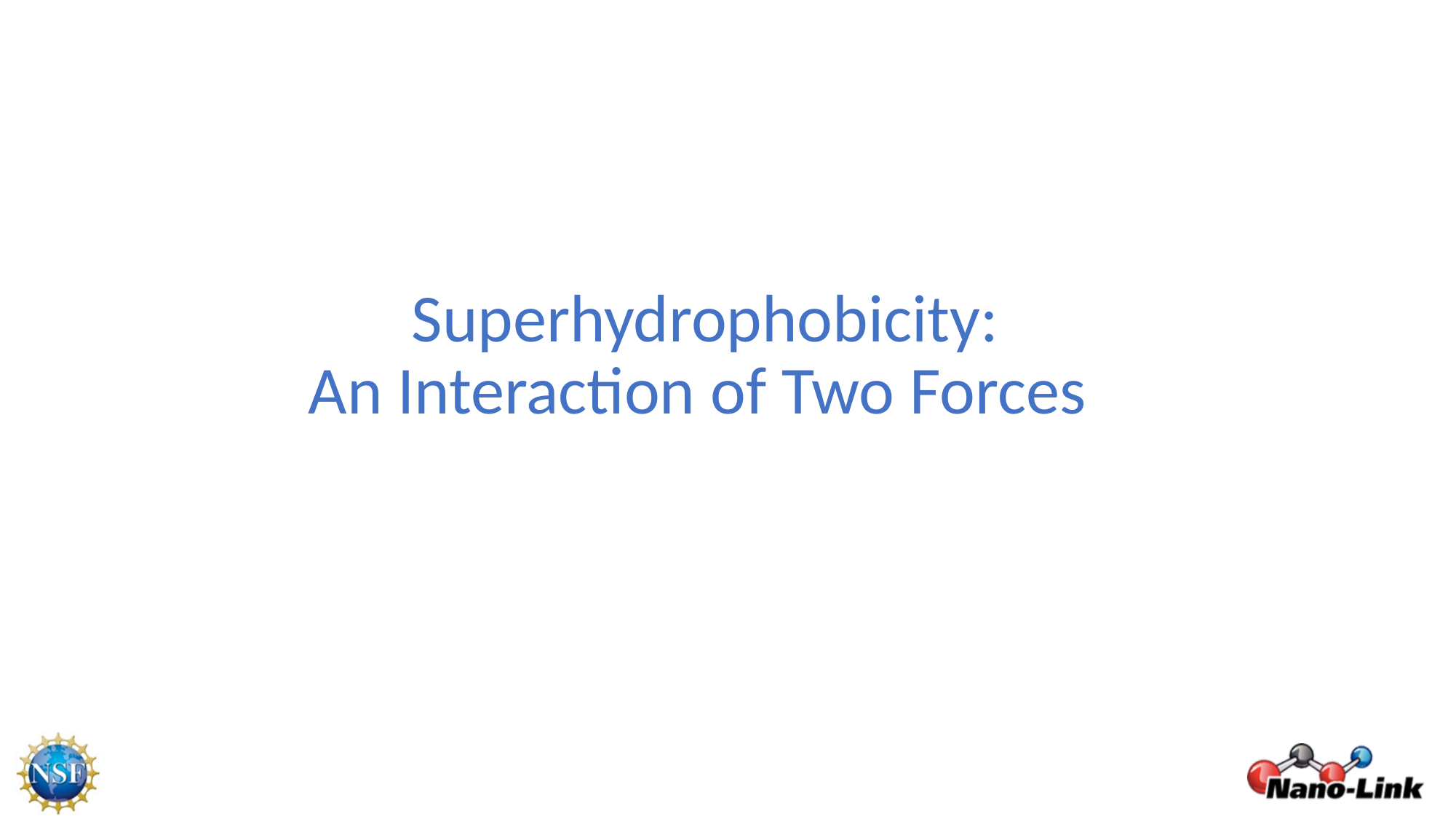

# Superhydrophobicity: An Interaction of Two Forces